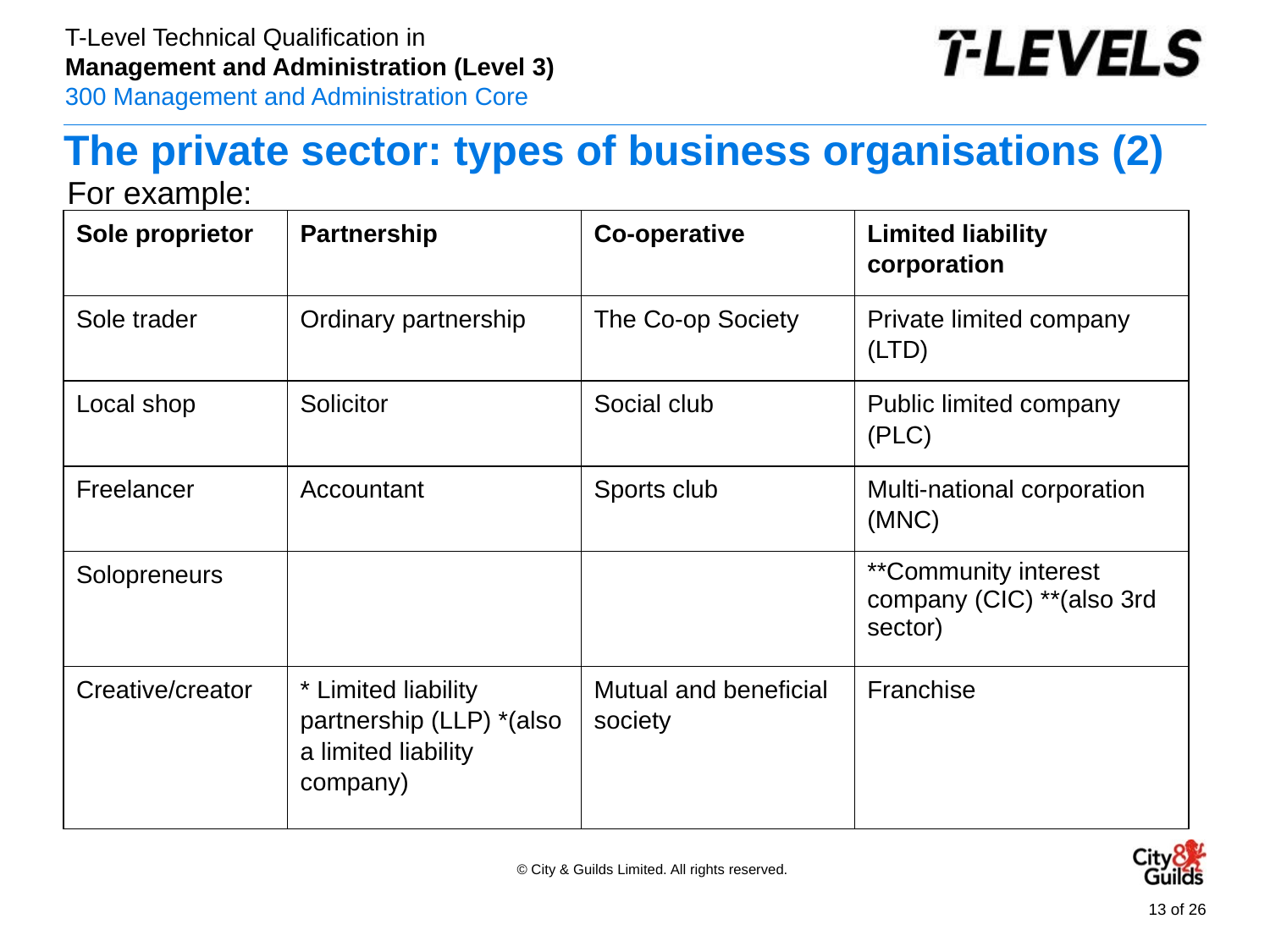

# The private sector: types of business organisations (2)
For example:
| Sole proprietor | Partnership | Co-operative | Limited liability corporation |
| --- | --- | --- | --- |
| Sole trader | Ordinary partnership | The Co-op Society | Private limited company (LTD) |
| Local shop | Solicitor | Social club | Public limited company (PLC) |
| Freelancer | Accountant | Sports club | Multi-national corporation (MNC) |
| Solopreneurs |  |  | \*\*Community interest company (CIC) \*\*(also 3rd sector) |
| Creative/creator | \* Limited liability partnership (LLP) \*(also a limited liability company) | Mutual and beneficial society | Franchise |